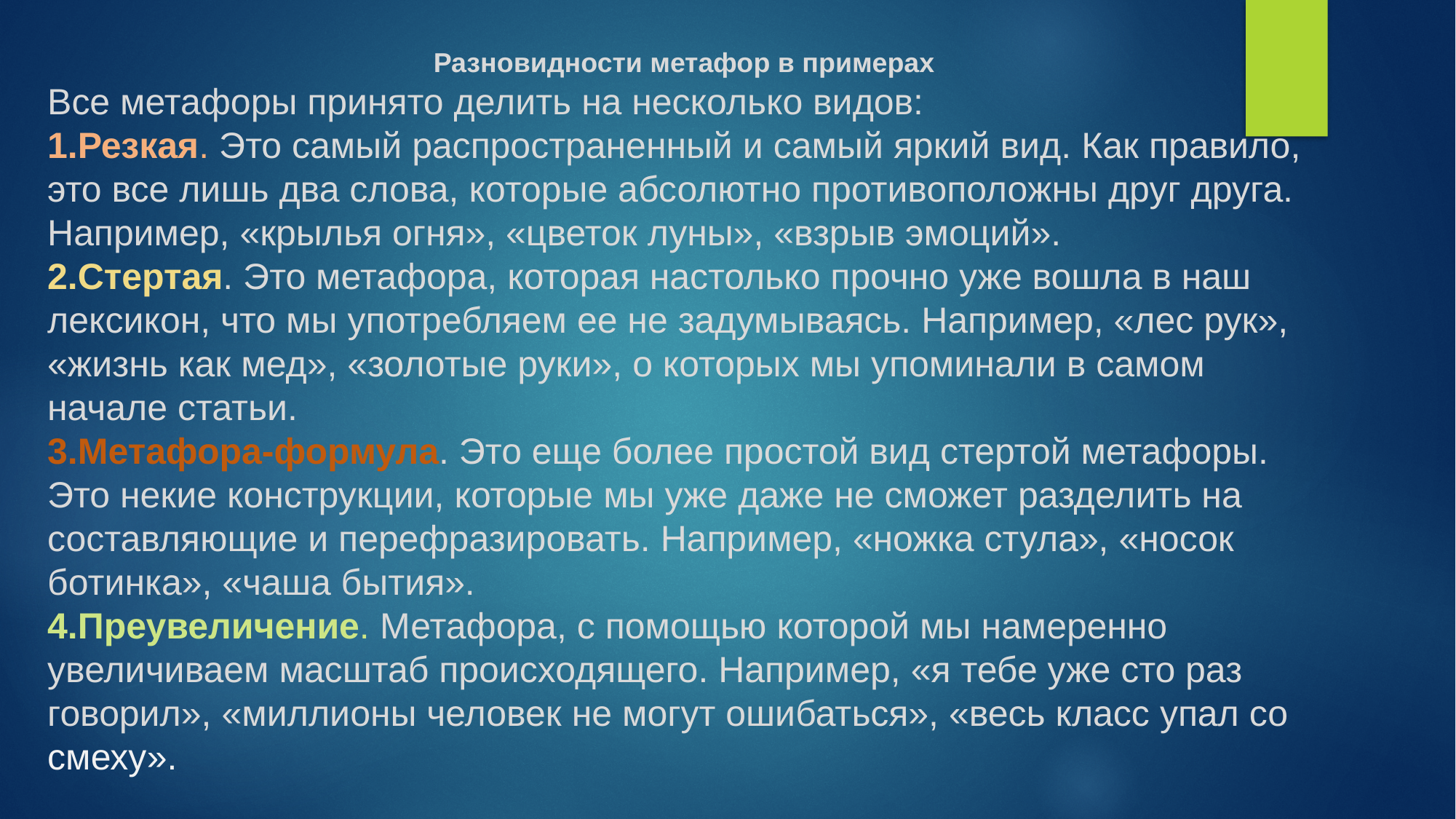

Разновидности метафор в примерах
Все метафоры принято делить на несколько видов:
Резкая. Это самый распространенный и самый яркий вид. Как правило, это все лишь два слова, которые абсолютно противоположны друг друга. Например, «крылья огня», «цветок луны», «взрыв эмоций».
Стертая. Это метафора, которая настолько прочно уже вошла в наш лексикон, что мы употребляем ее не задумываясь. Например, «лес рук», «жизнь как мед», «золотые руки», о которых мы упоминали в самом начале статьи.
Метафора-формула. Это еще более простой вид стертой метафоры. Это некие конструкции, которые мы уже даже не сможет разделить на составляющие и перефразировать. Например, «ножка стула», «носок ботинка», «чаша бытия».
Преувеличение. Метафора, с помощью которой мы намеренно увеличиваем масштаб происходящего. Например, «я тебе уже сто раз говорил», «миллионы человек не могут ошибаться», «весь класс упал со смеху».